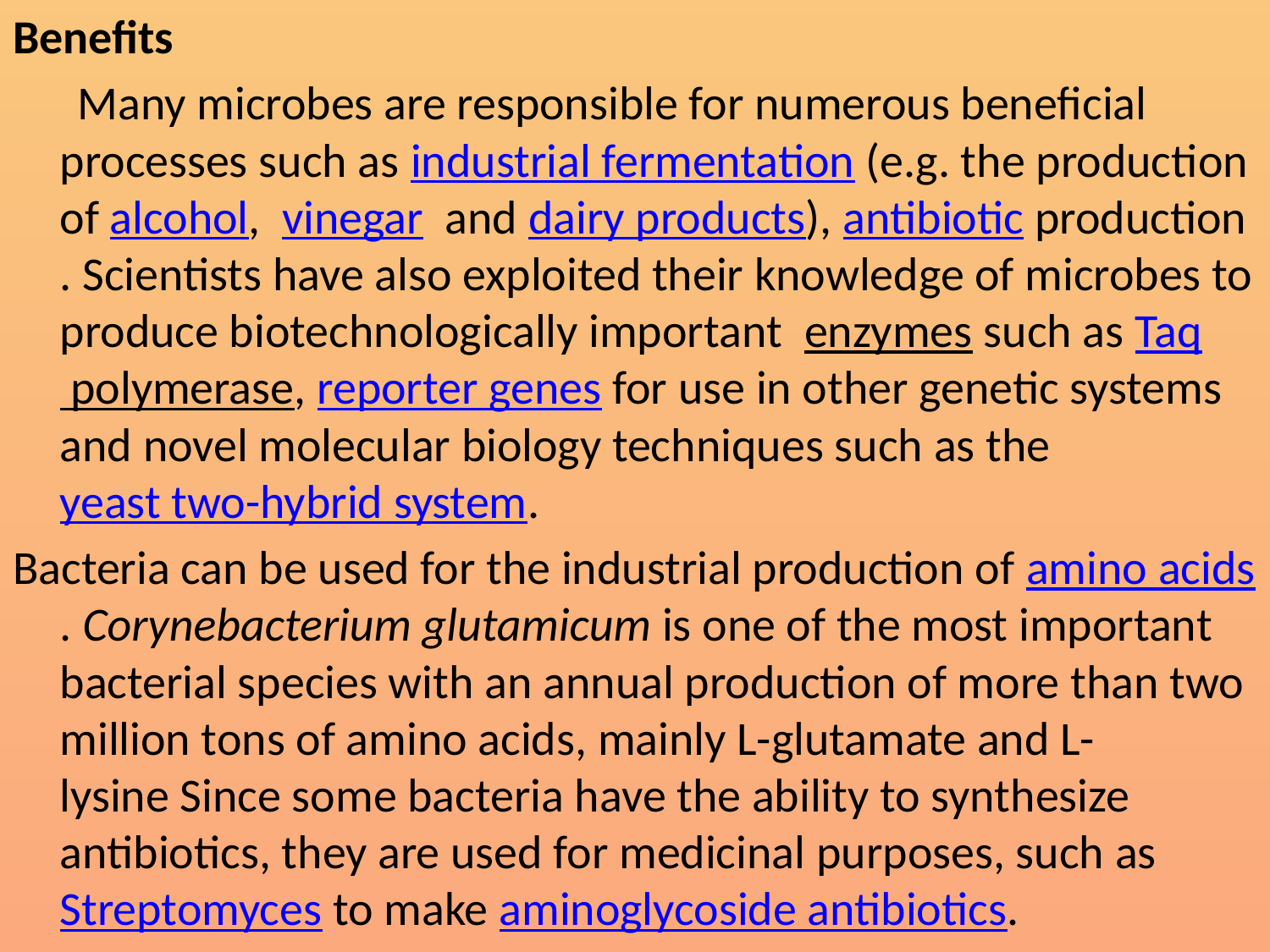

Benefits
      Many microbes are responsible for numerous beneficial processes such as industrial fermentation (e.g. the production of alcohol,  vinegar  and dairy products), antibiotic production . Scientists have also exploited their knowledge of microbes to produce biotechnologically important  enzymes such as Taq polymerase, reporter genes for use in other genetic systems and novel molecular biology techniques such as the yeast two-hybrid system.
Bacteria can be used for the industrial production of amino acids. Corynebacterium glutamicum is one of the most important bacterial species with an annual production of more than two million tons of amino acids, mainly L-glutamate and L-lysine Since some bacteria have the ability to synthesize antibiotics, they are used for medicinal purposes, such as Streptomyces to make aminoglycoside antibiotics.

#